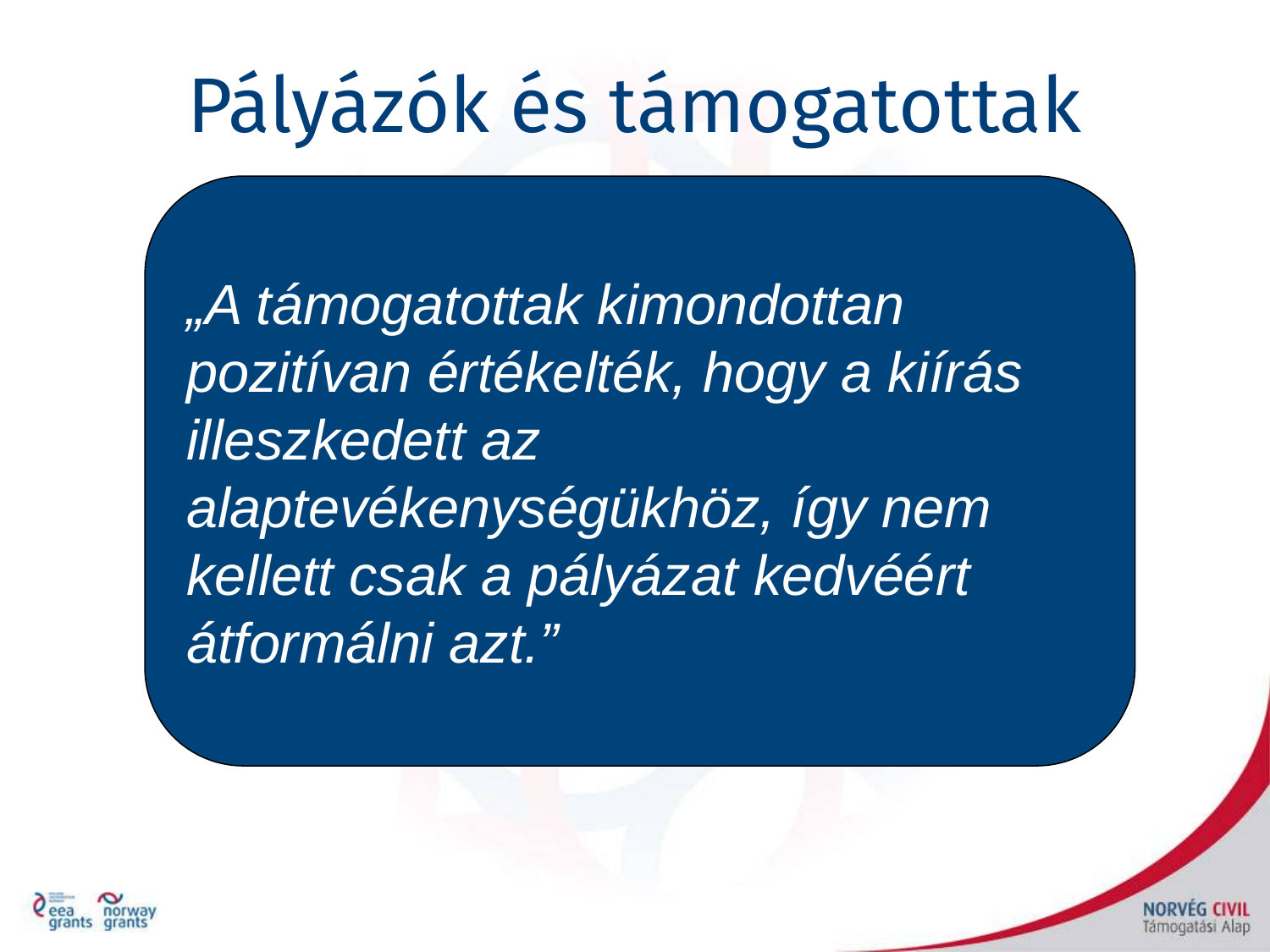

Pályázók és támogatottak
„A támogatottak kimondottan pozitívan értékelték, hogy a kiírás illeszkedett az alaptevékenységükhöz, így nem kellett csak a pályázat kedvéért átformálni azt.”